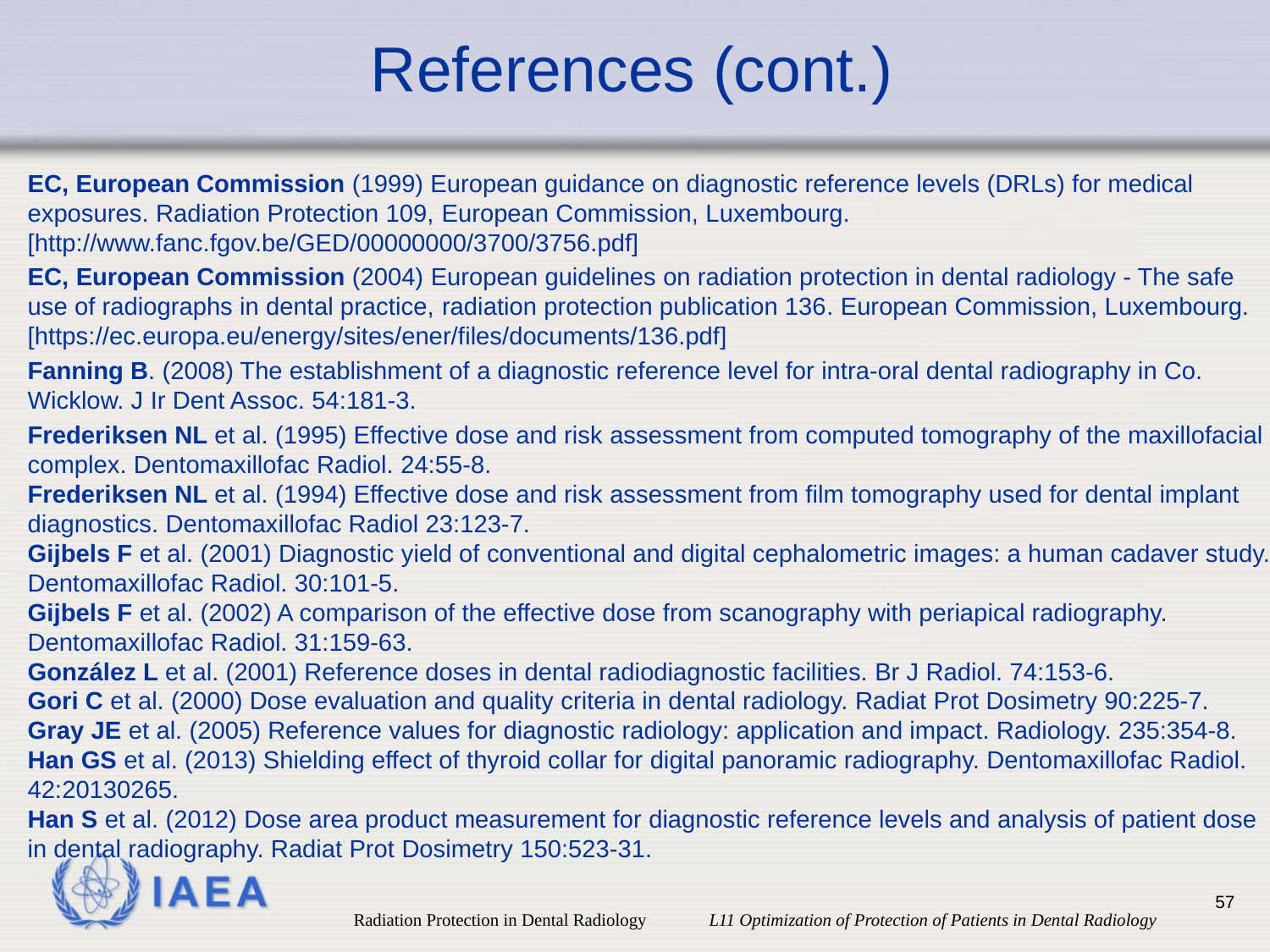

# References (cont.)
EC, European Commission (1999) European guidance on diagnostic reference levels (DRLs) for medical exposures. Radiation Protection 109, European Commission, Luxembourg. [http://www.fanc.fgov.be/GED/00000000/3700/3756.pdf]
EC, European Commission (2004) European guidelines on radiation protection in dental radiology - The safe use of radiographs in dental practice, radiation protection publication 136. European Commission, Luxembourg. [https://ec.europa.eu/energy/sites/ener/files/documents/136.pdf]
Fanning B. (2008) The establishment of a diagnostic reference level for intra-oral dental radiography in Co. Wicklow. J Ir Dent Assoc. 54:181-3.
Frederiksen NL et al. (1995) Effective dose and risk assessment from computed tomography of the maxillofacial complex. Dentomaxillofac Radiol. 24:55-8.
Frederiksen NL et al. (1994) Effective dose and risk assessment from film tomography used for dental implant diagnostics. Dentomaxillofac Radiol 23:123-7.
Gijbels F et al. (2001) Diagnostic yield of conventional and digital cephalometric images: a human cadaver study. Dentomaxillofac Radiol. 30:101-5.
Gijbels F et al. (2002) A comparison of the effective dose from scanography with periapical radiography. Dentomaxillofac Radiol. 31:159-63.
González L et al. (2001) Reference doses in dental radiodiagnostic facilities. Br J Radiol. 74:153-6.
Gori C et al. (2000) Dose evaluation and quality criteria in dental radiology. Radiat Prot Dosimetry 90:225-7.
Gray JE et al. (2005) Reference values for diagnostic radiology: application and impact. Radiology. 235:354-8.
Han GS et al. (2013) Shielding effect of thyroid collar for digital panoramic radiography. Dentomaxillofac Radiol. 42:20130265.
Han S et al. (2012) Dose area product measurement for diagnostic reference levels and analysis of patient dose in dental radiography. Radiat Prot Dosimetry 150:523-31.

57
Radiation Protection in Dental Radiology              L11 Optimization of Protection of Patients in Dental Radiology